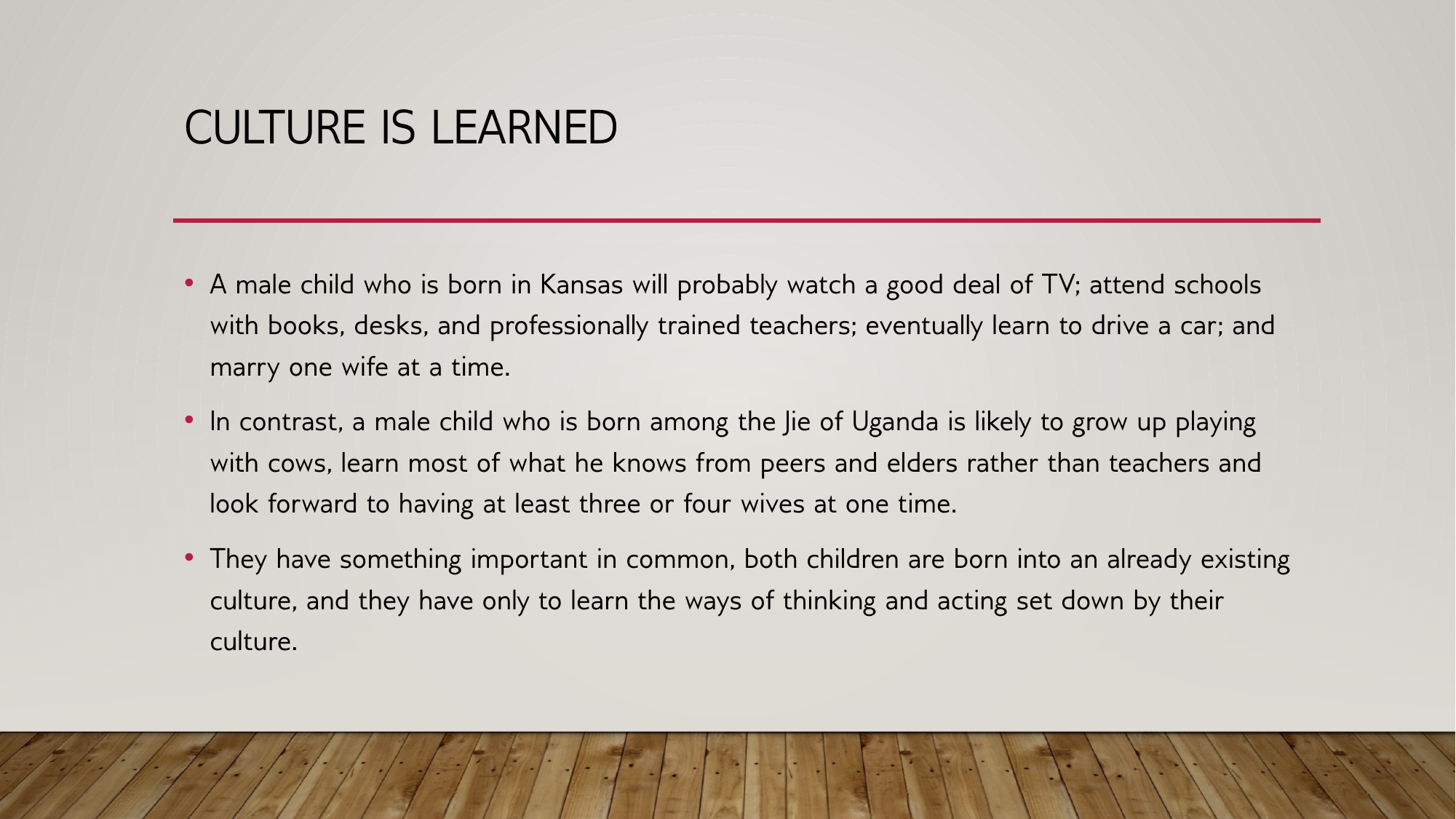

# Culture Is Learned
A male child who is born in Kansas will probably watch a good deal of TV; attend schools with books, desks, and professionally trained teachers; eventually learn to drive a car; and marry one wife at a time.
In contrast, a male child who is born among the Jie of Uganda is likely to grow up playing with cows, learn most of what he knows from peers and elders rather than teachers and look forward to having at least three or four wives at one time.
They have something important in common, both children are born into an already existing culture, and they have only to learn the ways of thinking and acting set down by their culture.